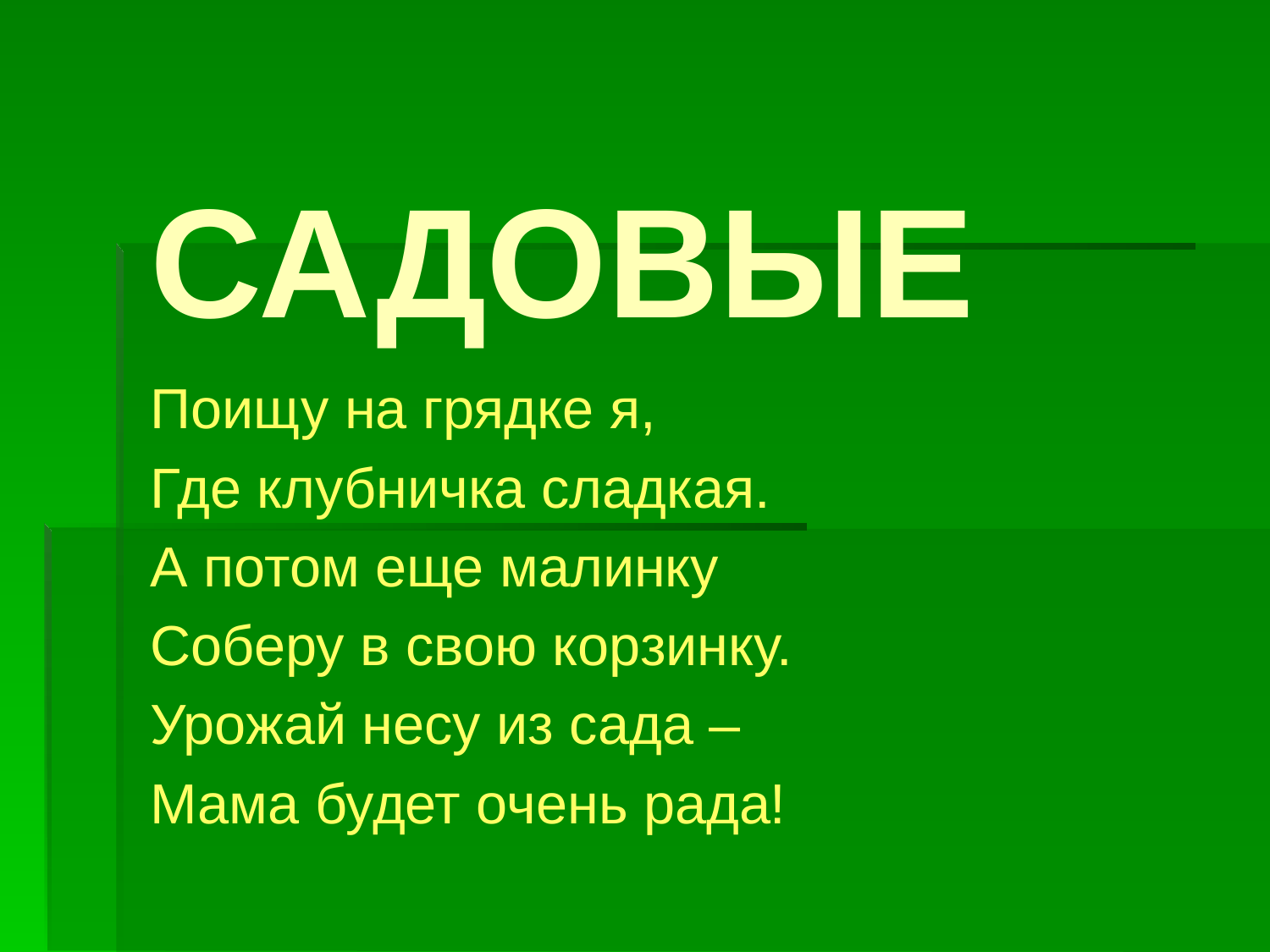

# САДОВЫЕ
Поищу на грядке я,
Где клубничка сладкая.
А потом еще малинку
Соберу в свою корзинку.
Урожай несу из сада –
Мама будет очень рада!